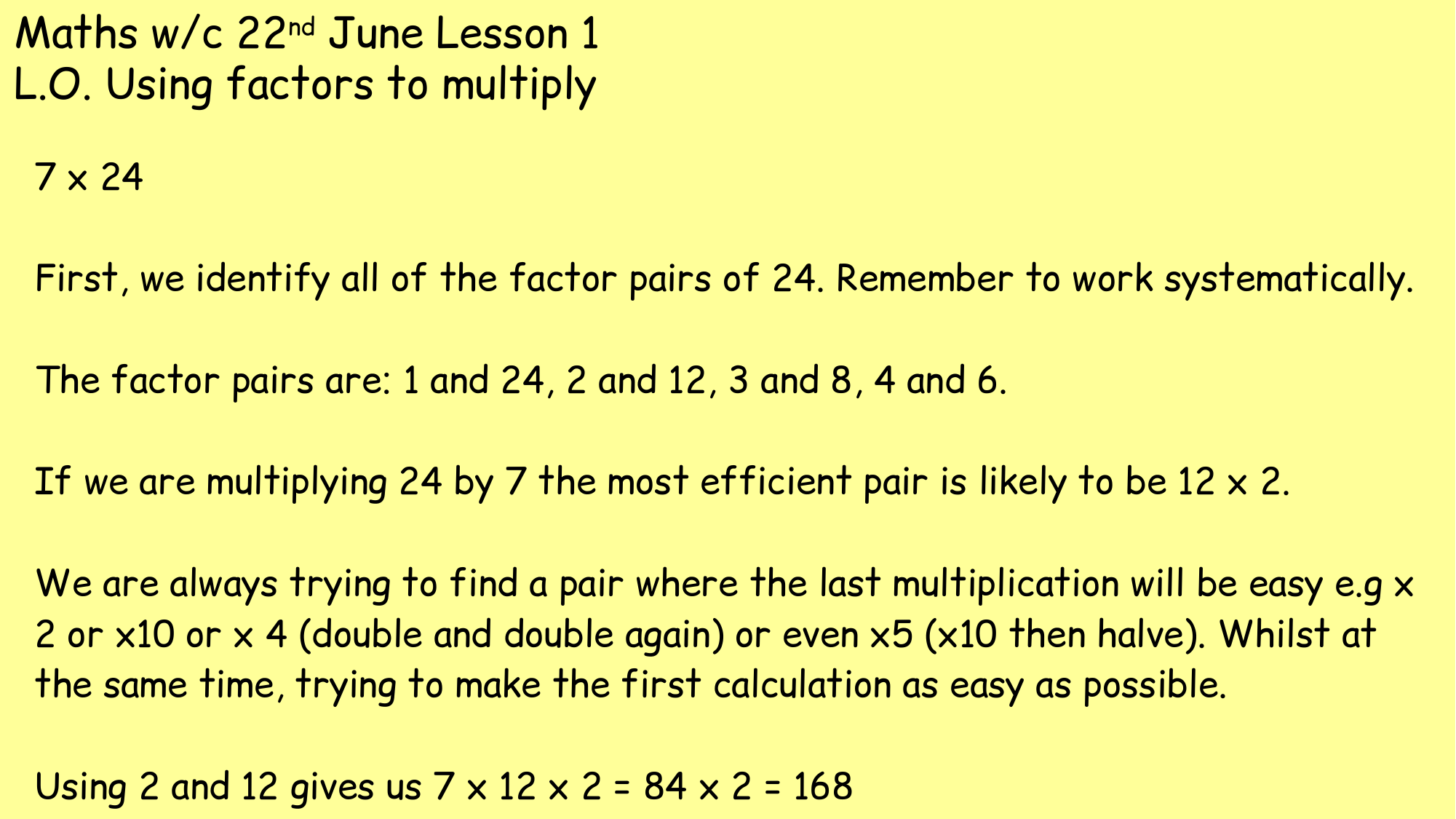

Maths w/c 22nd June Lesson 1
L.O. Using factors to multiply
| 7 x 24 First, we identify all of the factor pairs of 24. Remember to work systematically. The factor pairs are: 1 and 24, 2 and 12, 3 and 8, 4 and 6. If we are multiplying 24 by 7 the most efficient pair is likely to be 12 x 2. We are always trying to find a pair where the last multiplication will be easy e.g x 2 or x10 or x 4 (double and double again) or even x5 (x10 then halve). Whilst at the same time, trying to make the first calculation as easy as possible. Using 2 and 12 gives us 7 x 12 x 2 = 84 x 2 = 168 7 x 12 is a times table calculation and then x 2 means we just double the answer. |
| --- |